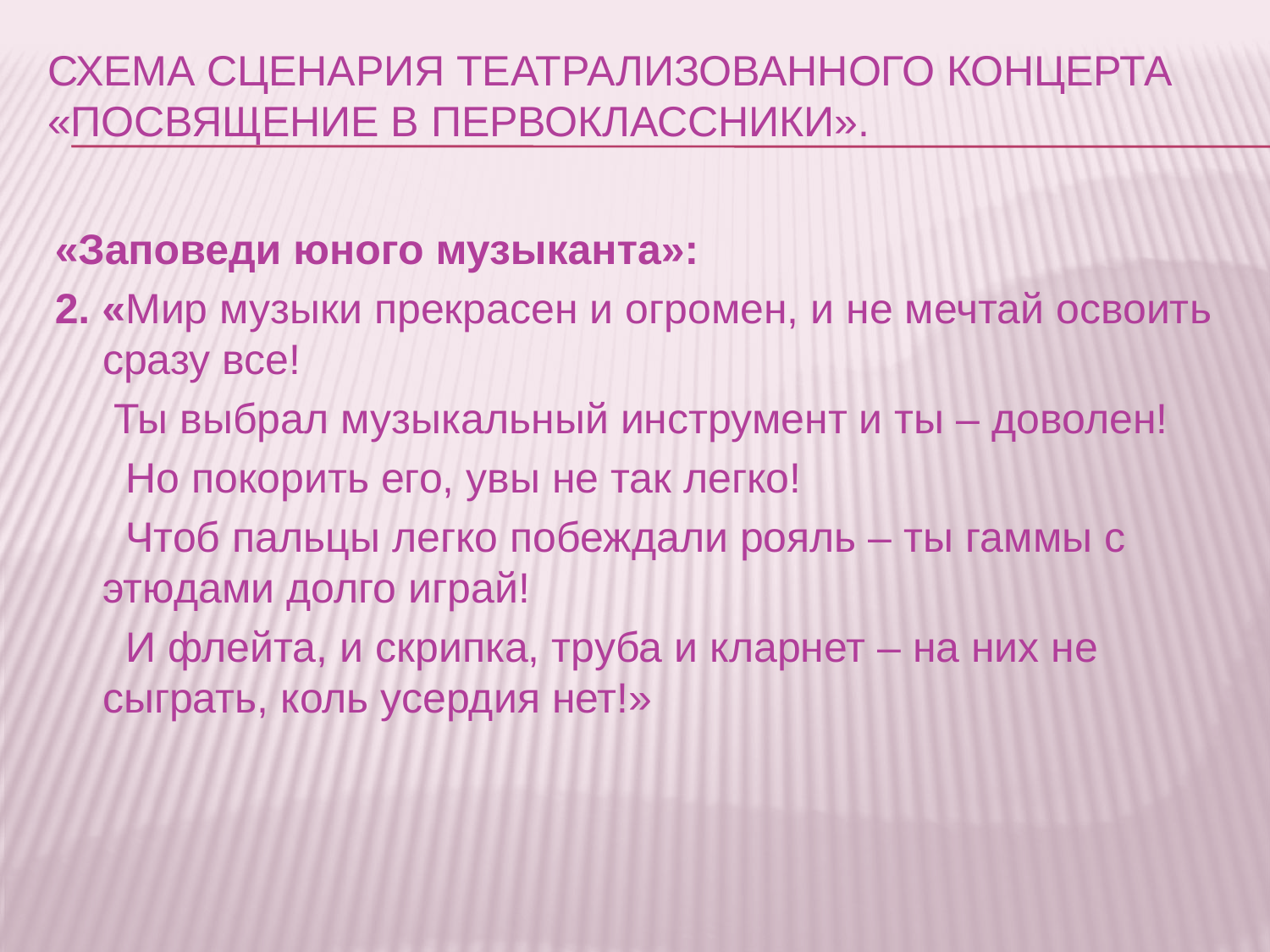

# Схема сценария Театрализованного концерта «Посвящение в первоклассники».
«Заповеди юного музыканта»:
2. «Мир музыки прекрасен и огромен, и не мечтай освоить сразу все!
     Ты выбрал музыкальный инструмент и ты – доволен!
      Но покорить его, увы не так легко!
      Чтоб пальцы легко побеждали рояль – ты гаммы с этюдами долго играй!
      И флейта, и скрипка, труба и кларнет – на них не сыграть, коль усердия нет!»